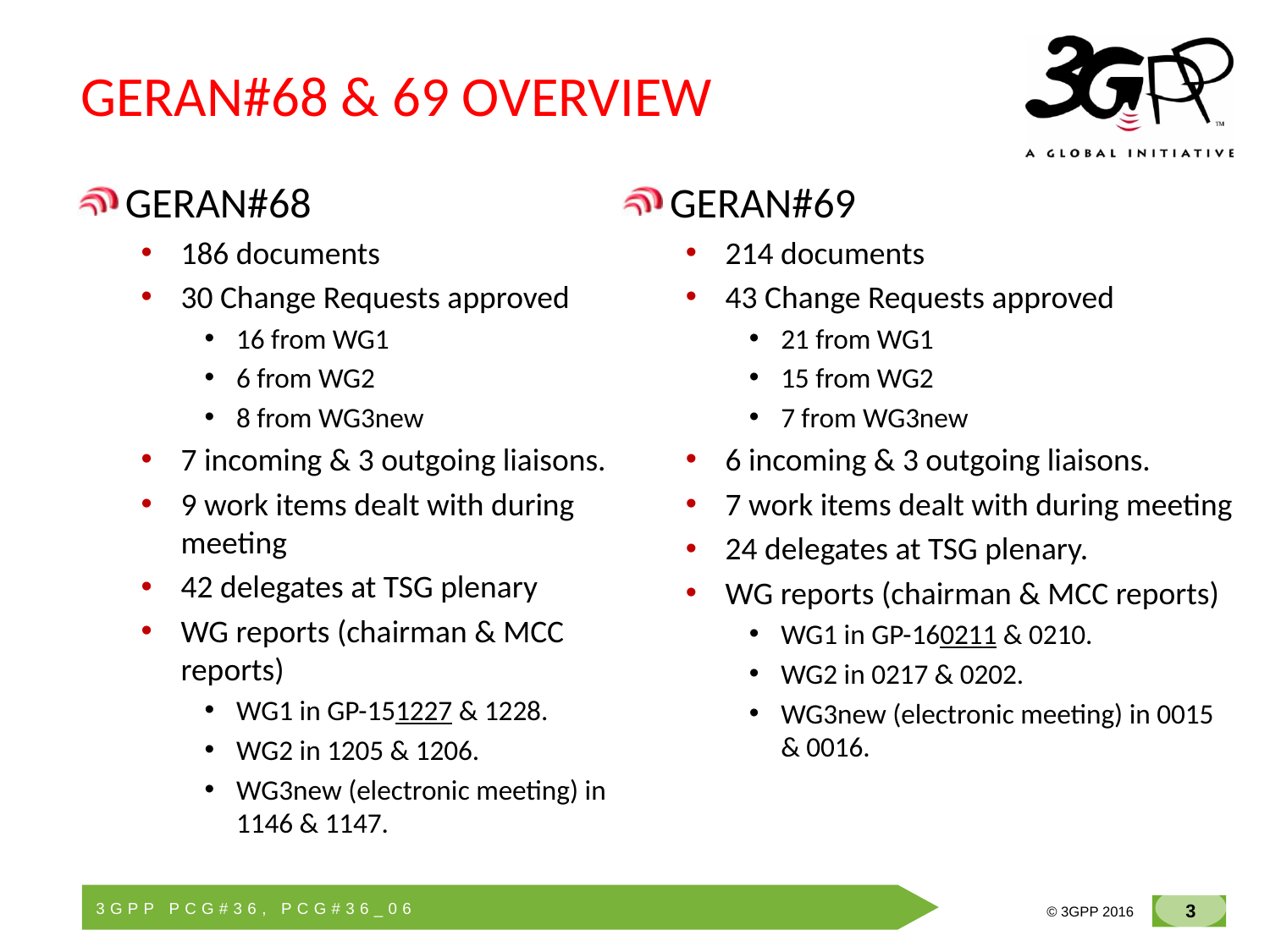

# GERAN#68 & 69 OVERVIEW
GERAN#69
214 documents
43 Change Requests approved
21 from WG1
15 from WG2
7 from WG3new
6 incoming & 3 outgoing liaisons.
7 work items dealt with during meeting
24 delegates at TSG plenary.
WG reports (chairman & MCC reports)
WG1 in GP-160211 & 0210.
WG2 in 0217 & 0202.
WG3new (electronic meeting) in 0015 & 0016.

GERAN#68
186 documents
30 Change Requests approved
16 from WG1
6 from WG2
8 from WG3new
7 incoming & 3 outgoing liaisons.
9 work items dealt with during meeting
42 delegates at TSG plenary
WG reports (chairman & MCC reports)
WG1 in GP-151227 & 1228.
WG2 in 1205 & 1206.
WG3new (electronic meeting) in 1146 & 1147.